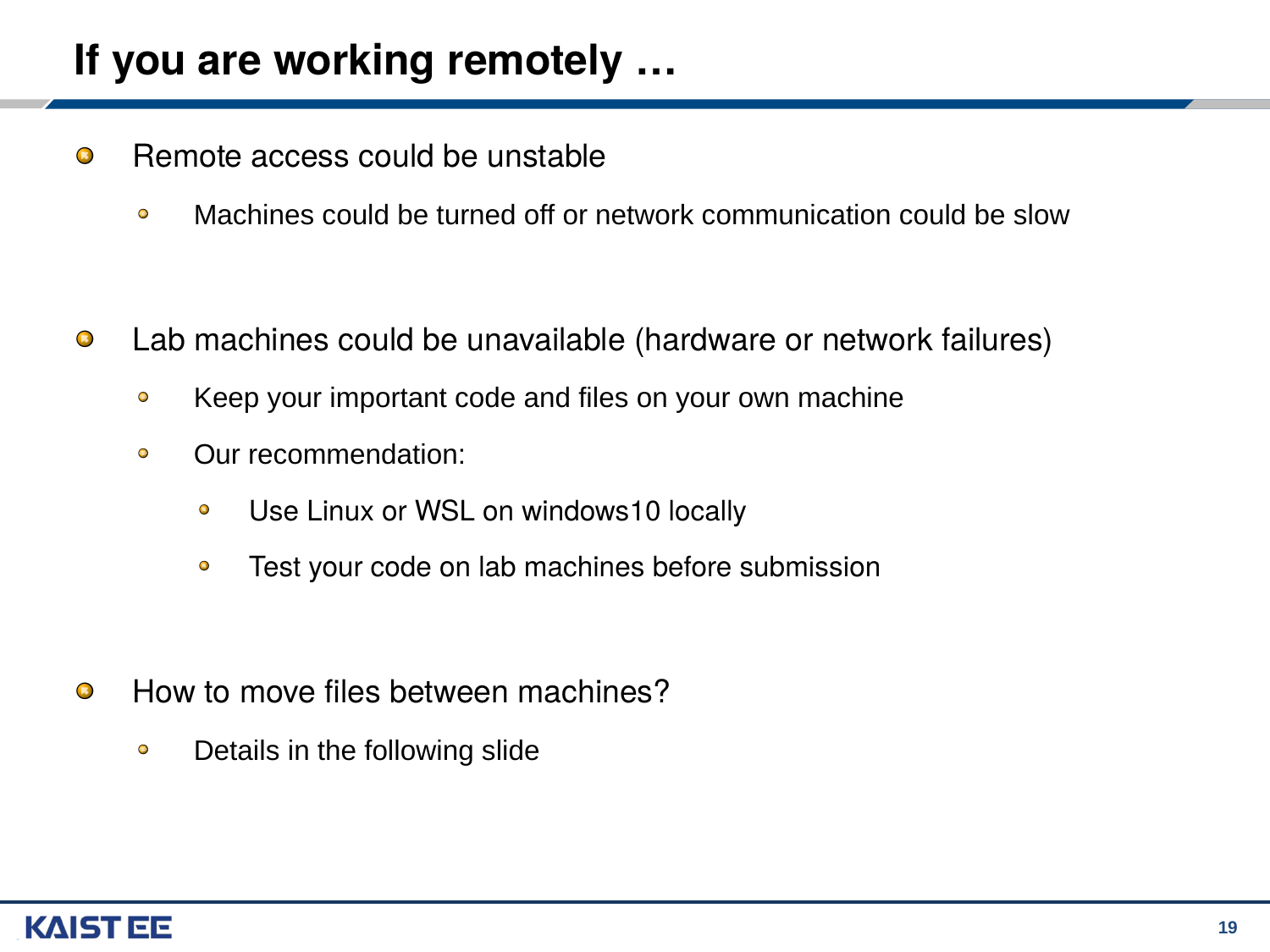

# If you are working remotely …
Remote access could be unstable
Machines could be turned off or network communication could be slow

Lab machines could be unavailable (hardware or network failures)
Keep your important code and files on your own machine
Our recommendation:
Use Linux or WSL on windows10 locally
Test your code on lab machines before submission

How to move files between machines?
Details in the following slide